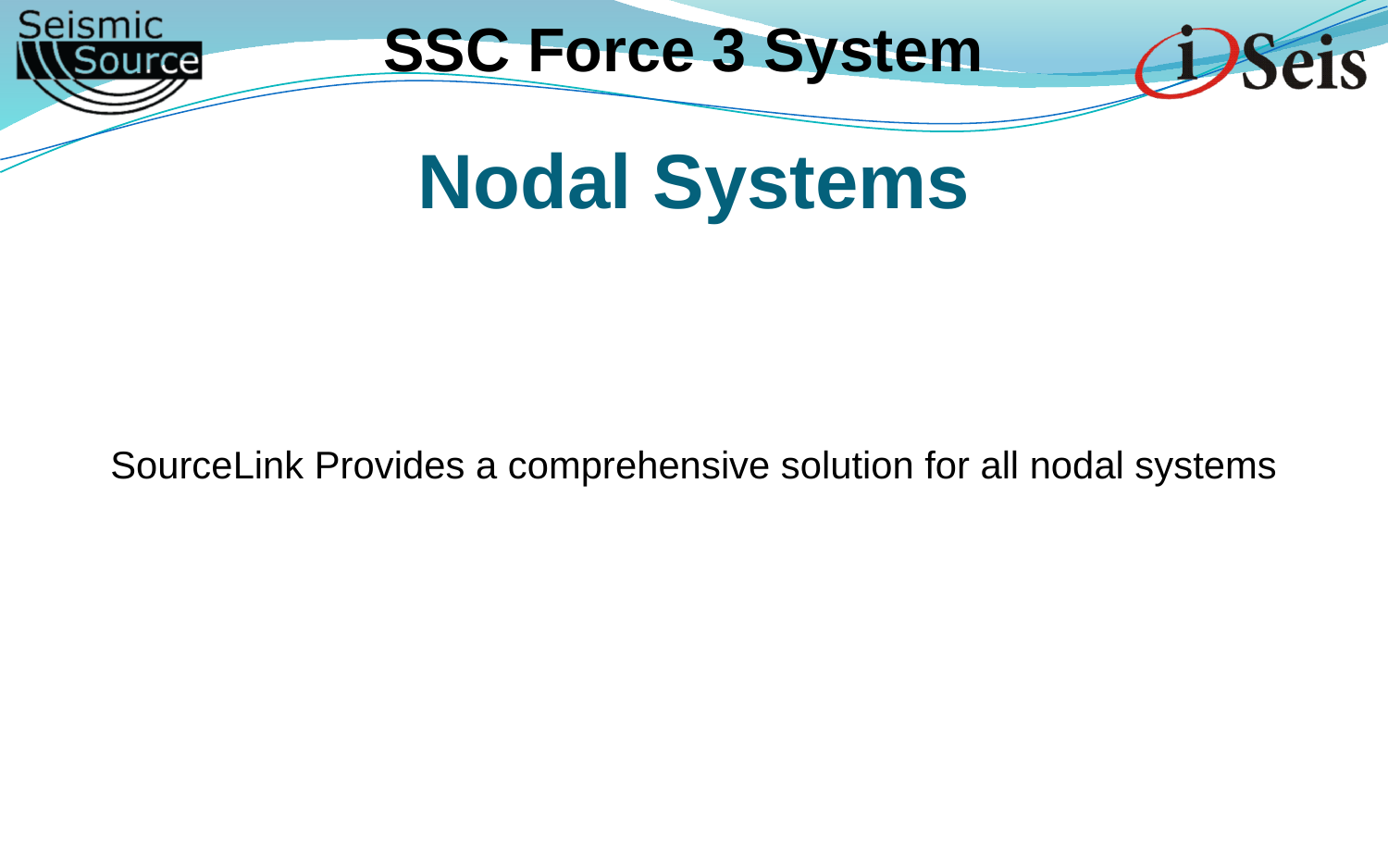

# Nodal Systems
SourceLink Provides a comprehensive solution for all nodal systems